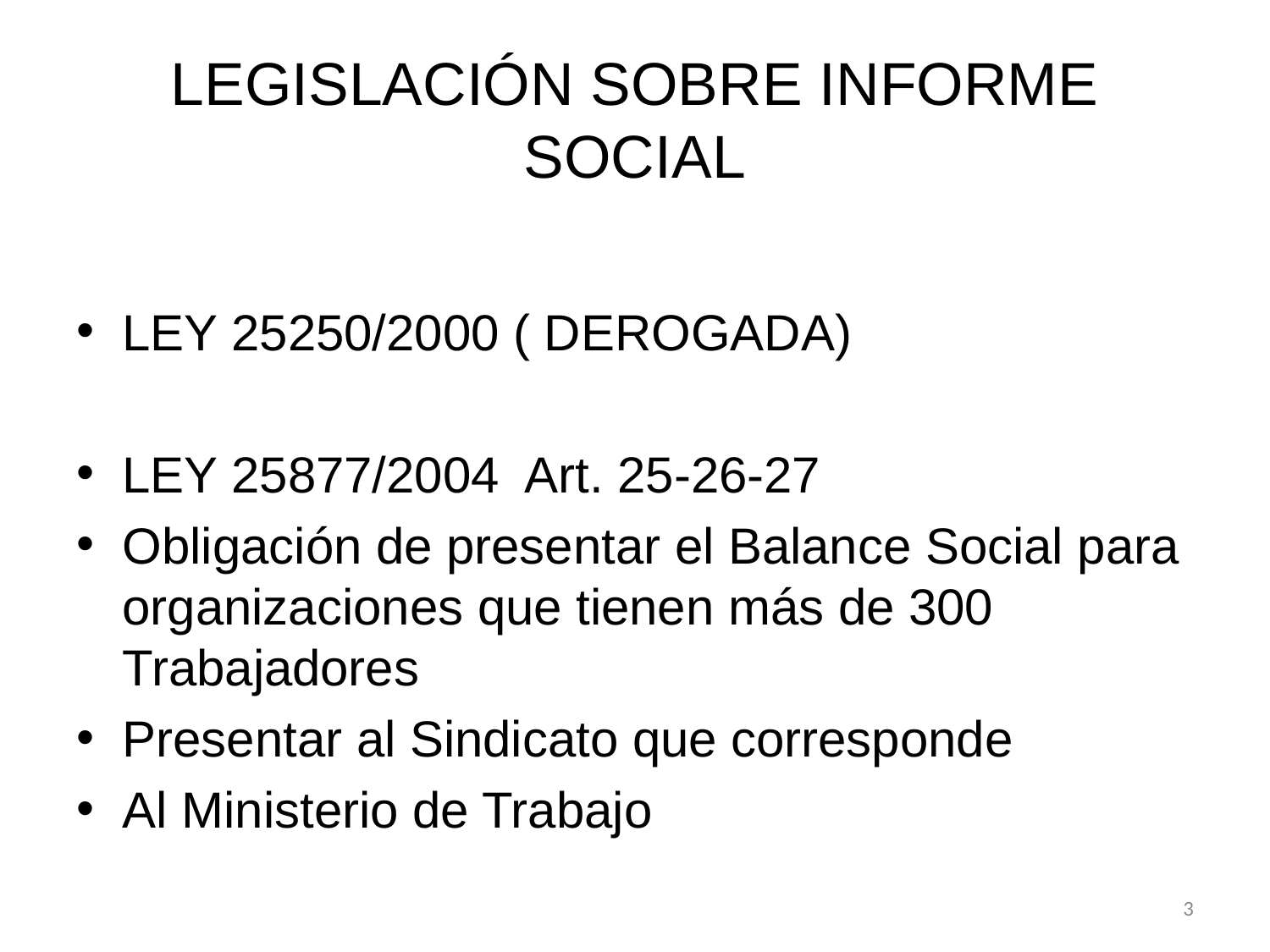

# LEGISLACIÓN SOBRE INFORME SOCIAL

LEY 25250/2000 ( DEROGADA)

LEY 25877/2004  Art. 25-26-27
Obligación de presentar el Balance Social para  organizaciones que tienen más de 300 Trabajadores
Presentar al Sindicato que corresponde
Al Ministerio de Trabajo
3